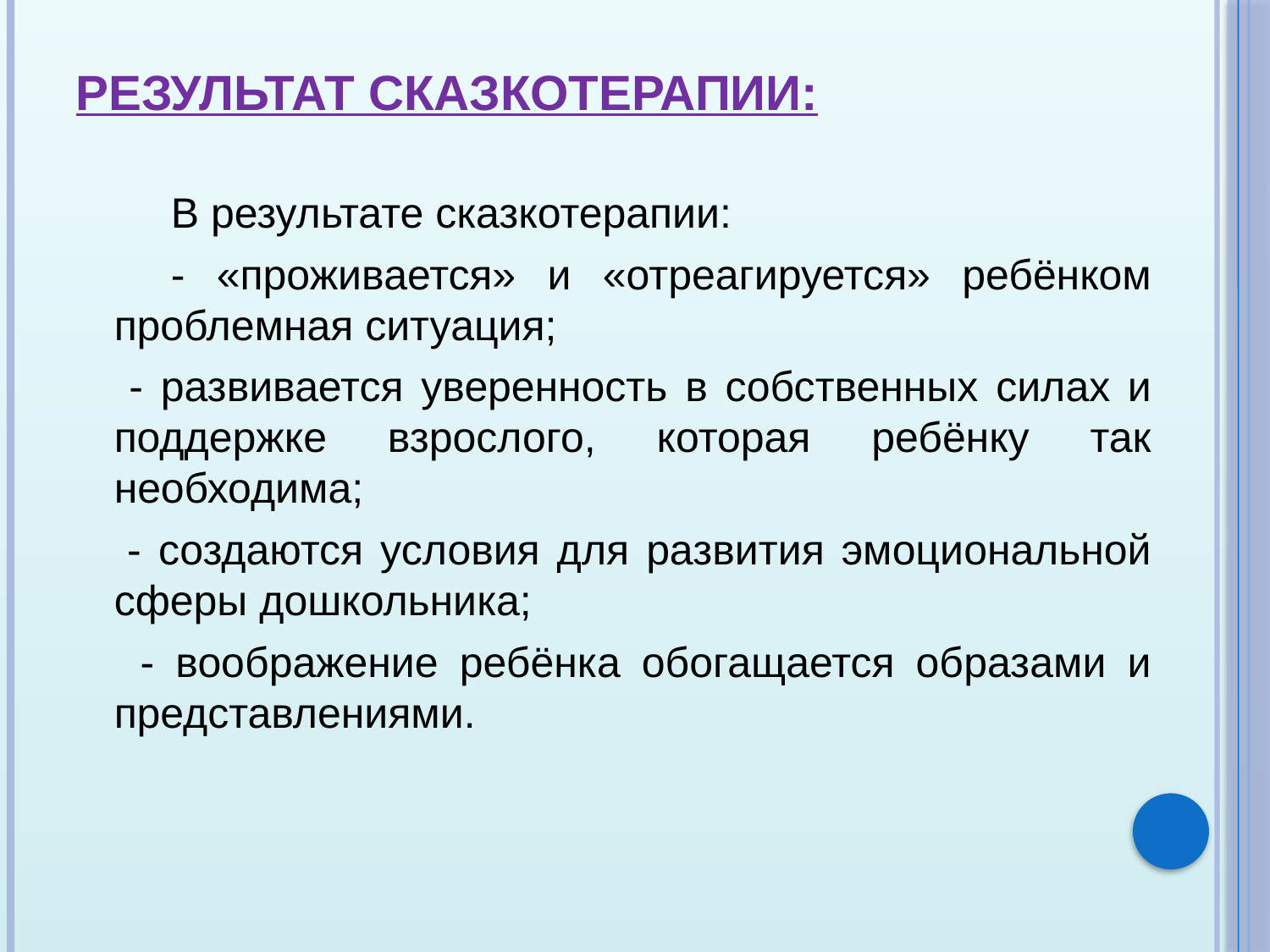

# Результат сказкотерапии:
        В результате сказкотерапии:
   - «проживается» и «отреагируется» ребёнком проблемная ситуация;
   - развивается уверенность в собственных силах и поддержке взрослого, которая ребёнку так необходима;
   - создаются условия для развития эмоциональной сферы дошкольника;
   - воображение ребёнка обогащается образами и представлениями.